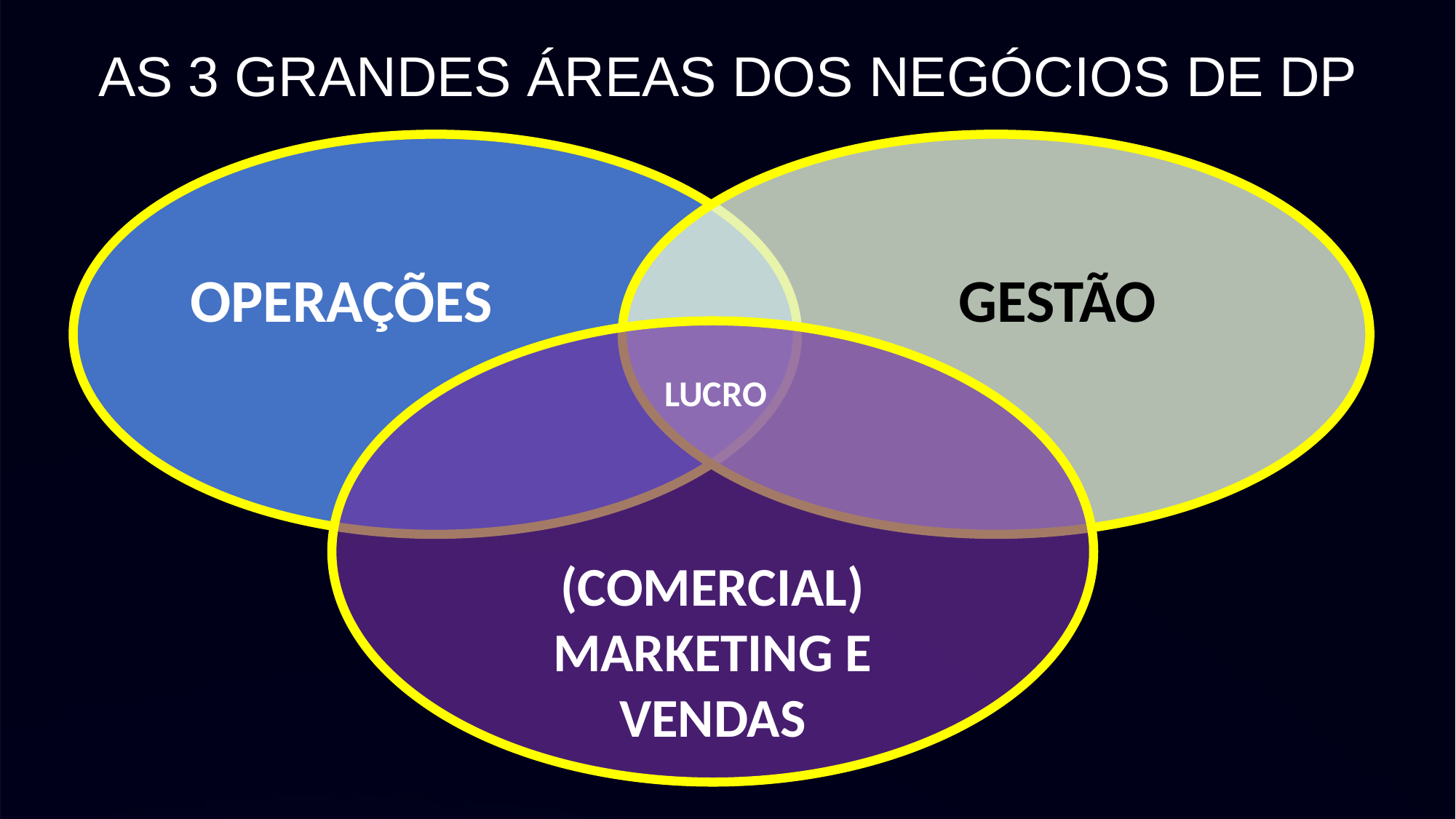

AS 3 GRANDES ÁREAS DOS NEGÓCIOS DE DP
OPERAÇÕES

         GESTÃO

(COMERCIAL)
MARKETING E VENDAS
LUCRO